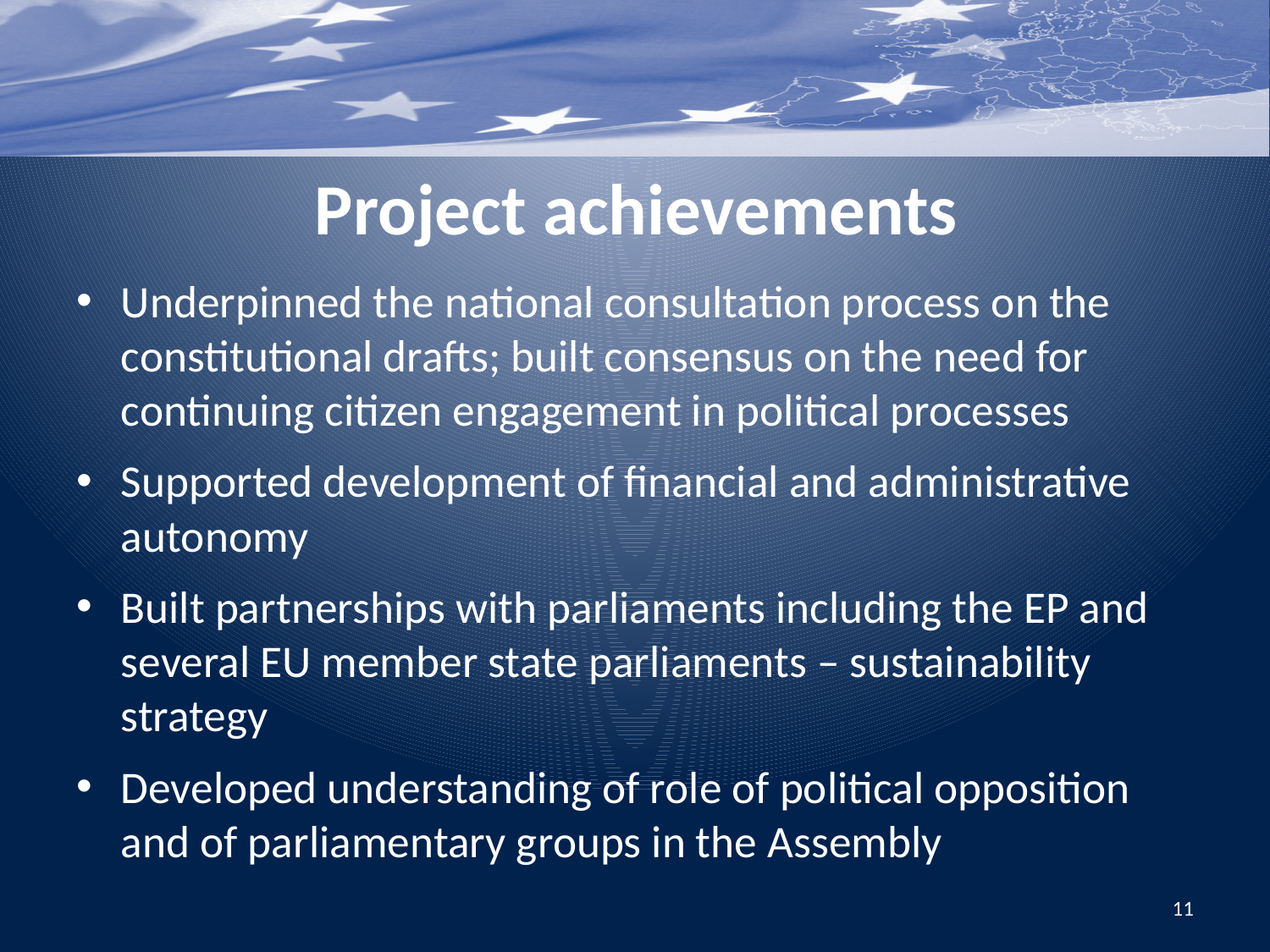

# Project achievements
Underpinned the national consultation process on the constitutional drafts; built consensus on the need for continuing citizen engagement in political processes
Supported development of financial and administrative autonomy
Built partnerships with parliaments including the EP and several EU member state parliaments – sustainability strategy
Developed understanding of role of political opposition and of parliamentary groups in the Assembly

11